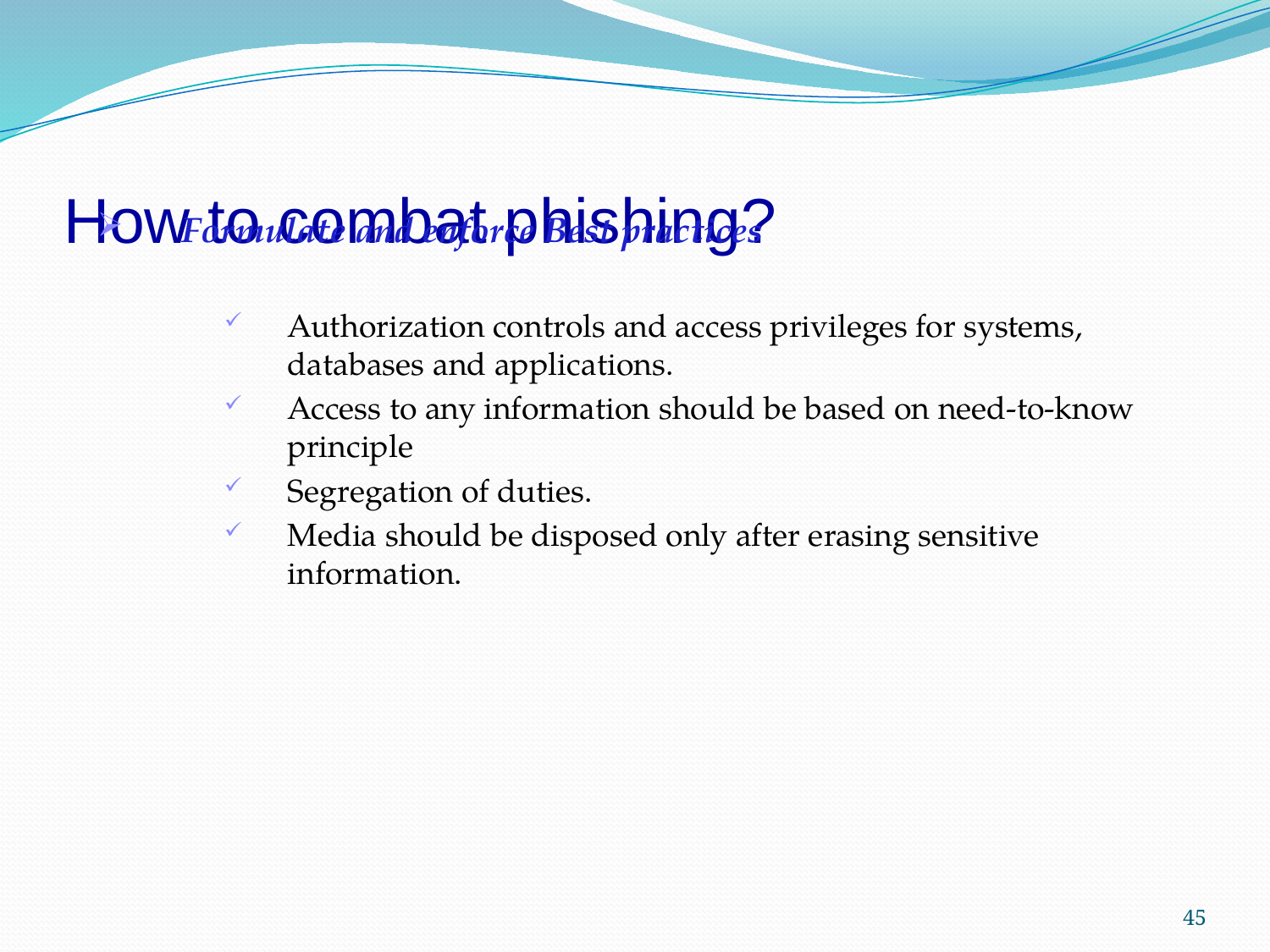

# How to combat phishing?
Formulate and enforce Best practices

Authorization controls and access privileges for systems, databases and applications.
Access to any information should be based on need-to-know principle
Segregation of duties.
Media should be disposed only after erasing sensitive information.
45